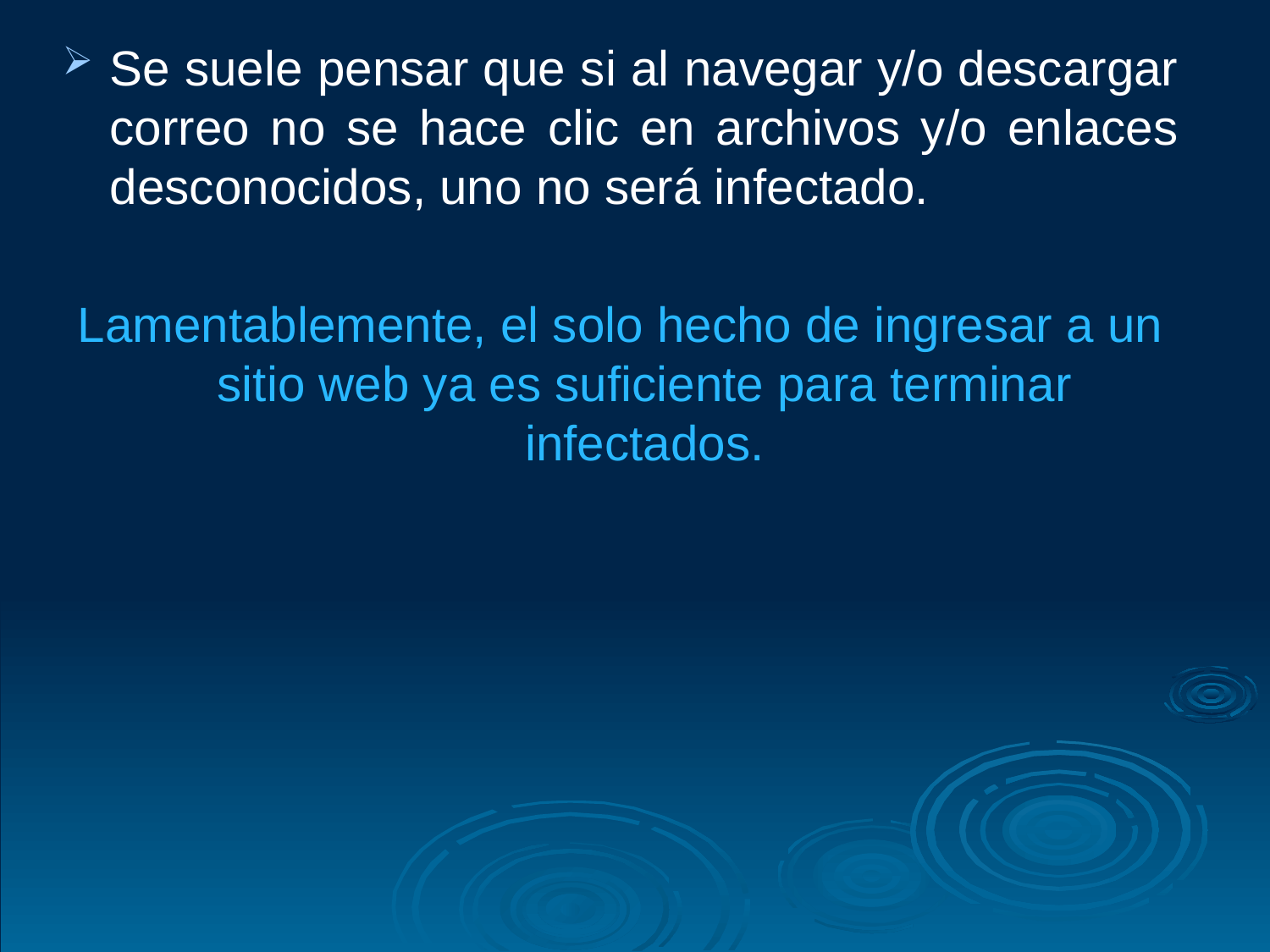

Se suele pensar que si al navegar y/o descargar correo no se hace clic en archivos y/o enlaces desconocidos, uno no será infectado.

Lamentablemente, el solo hecho de ingresar a un sitio web ya es suficiente para terminar infectados.